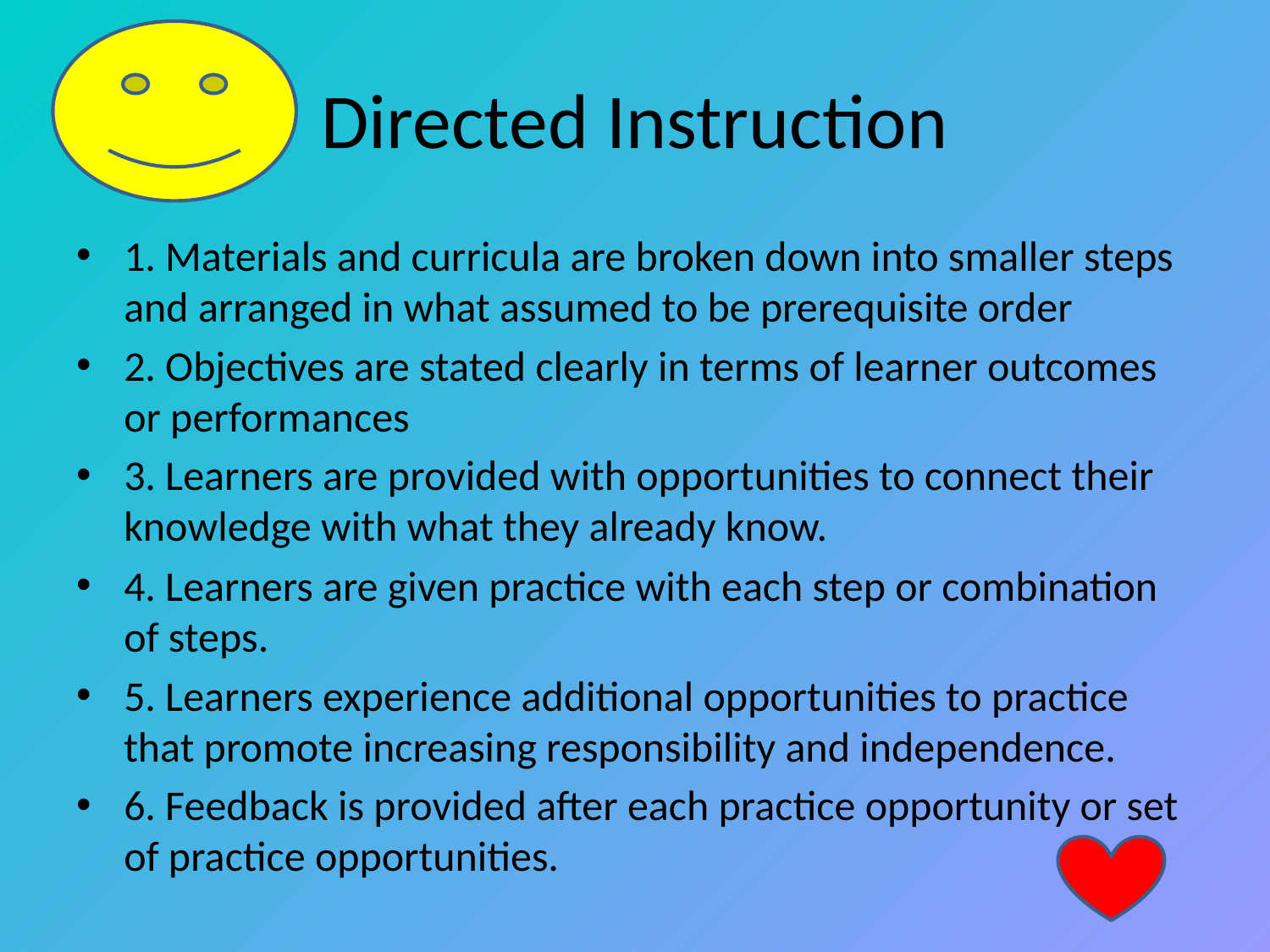

# Directed Instruction
1. Materials and curricula are broken down into smaller steps and arranged in what assumed to be prerequisite order
2. Objectives are stated clearly in terms of learner outcomes or performances
3. Learners are provided with opportunities to connect their knowledge with what they already know.
4. Learners are given practice with each step or combination of steps.
5. Learners experience additional opportunities to practice that promote increasing responsibility and independence.
6. Feedback is provided after each practice opportunity or set of practice opportunities.